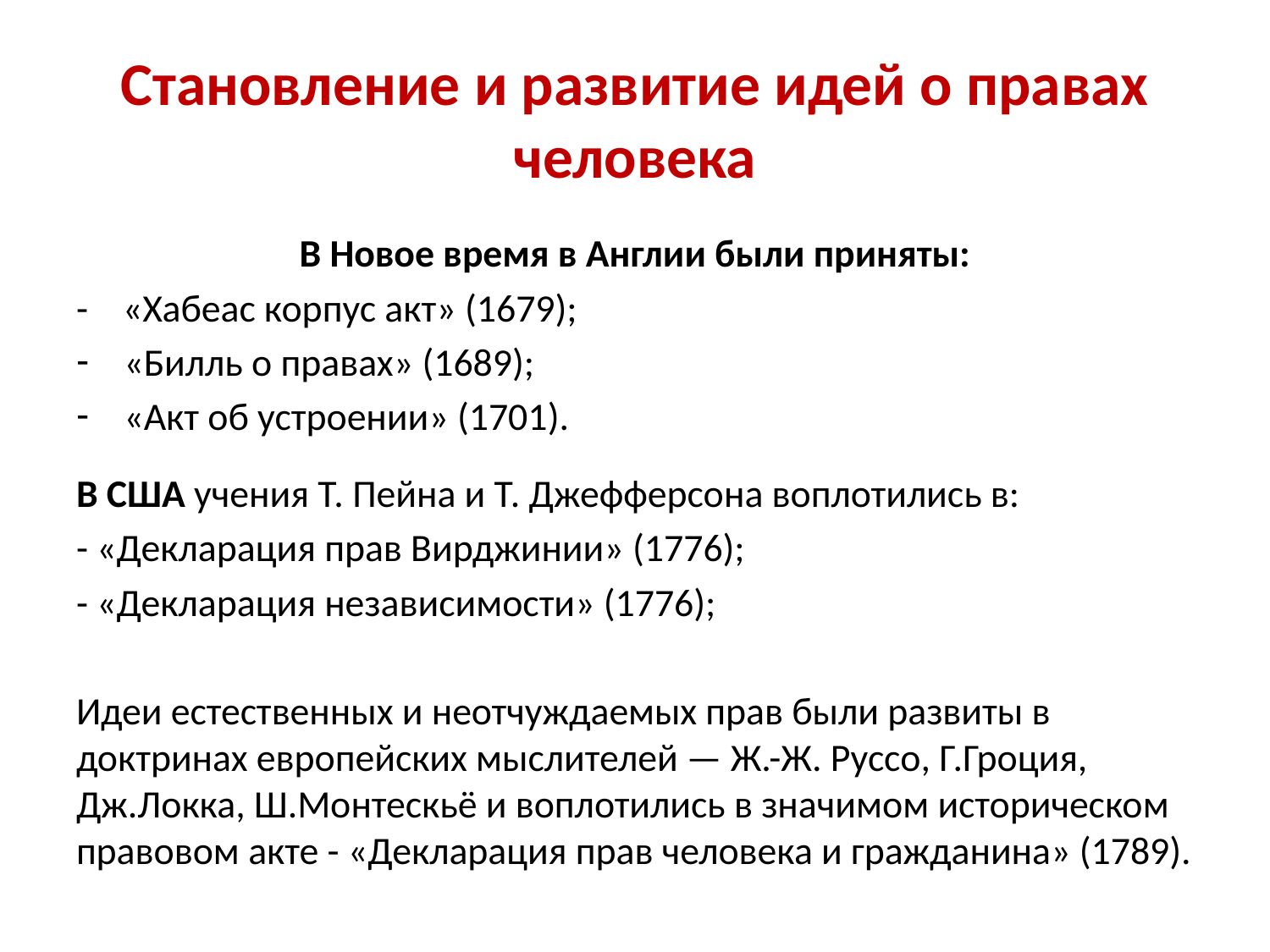

# Становление и развитие идей о правах человека
В Новое время в Англии были приняты:
-    «Хабеас корпус акт» (1679);
«Билль о правах» (1689);
«Акт об устроении» (1701).
В США учения Т. Пейна и Т. Джефферсона воплотились в:
- «Декларация прав Вирджинии» (1776);
- «Декларация независимости» (1776);

Идеи естественных и неотчуждаемых прав были развиты в доктринах европейских мыслителей — Ж.-Ж. Руссо, Г.Гроция, Дж.Локка, Ш.Монтескьё и воплотились в значимом историческом правовом акте - «Декларация прав человека и гражданина» (1789).